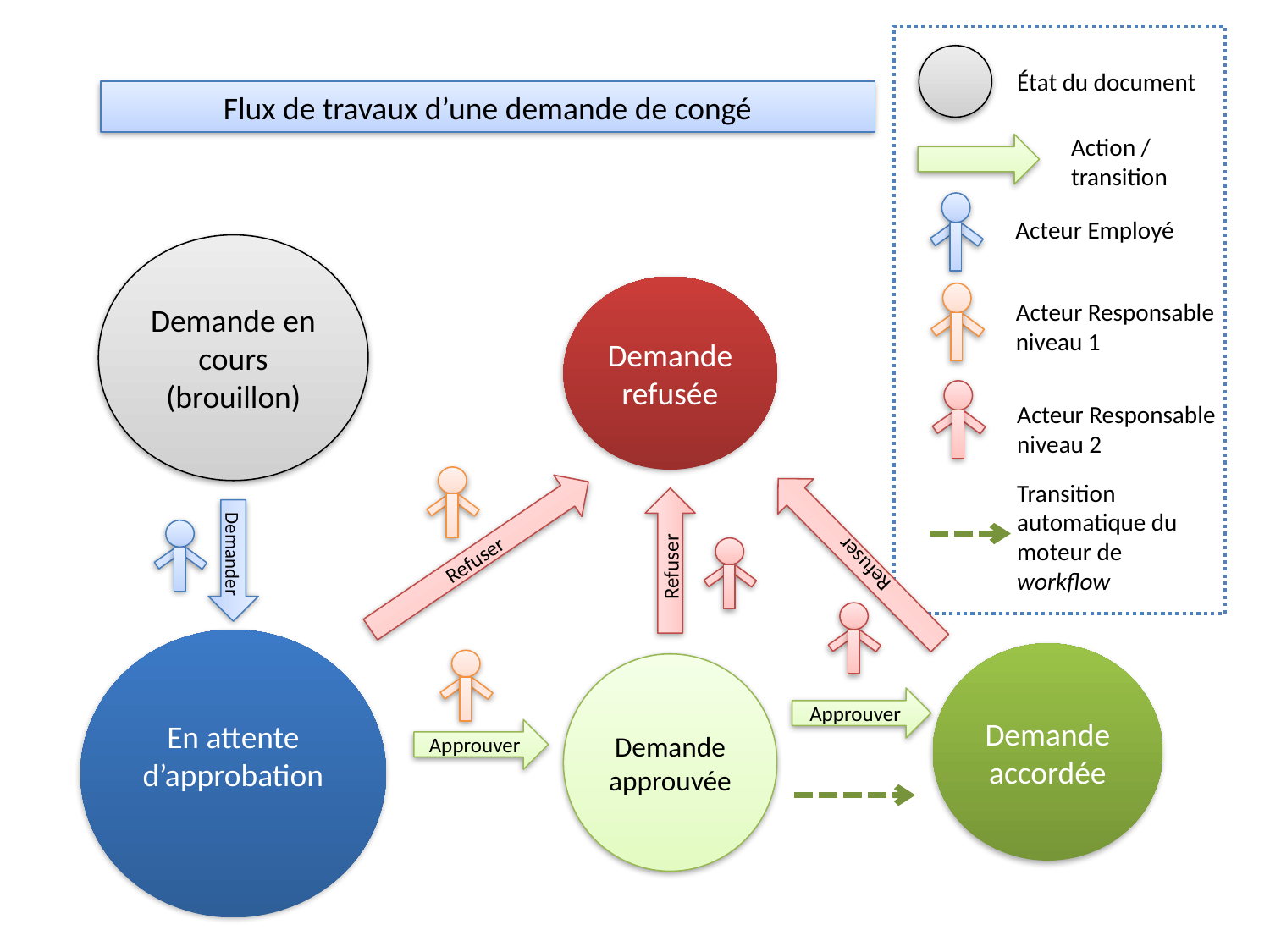

État du document
Flux de travaux d’une demande de congé
Action /
transition

Acteur Employé
Demande en cours
(brouillon)
Demande refusée

Acteur Responsable
niveau 1

Acteur Responsable
niveau 2

Transition automatique du moteur de workflow

Refuser
Refuser
Demander
Refuser

En attente d’approbation

Demande accordée

Demande approuvée
Approuver
Approuver